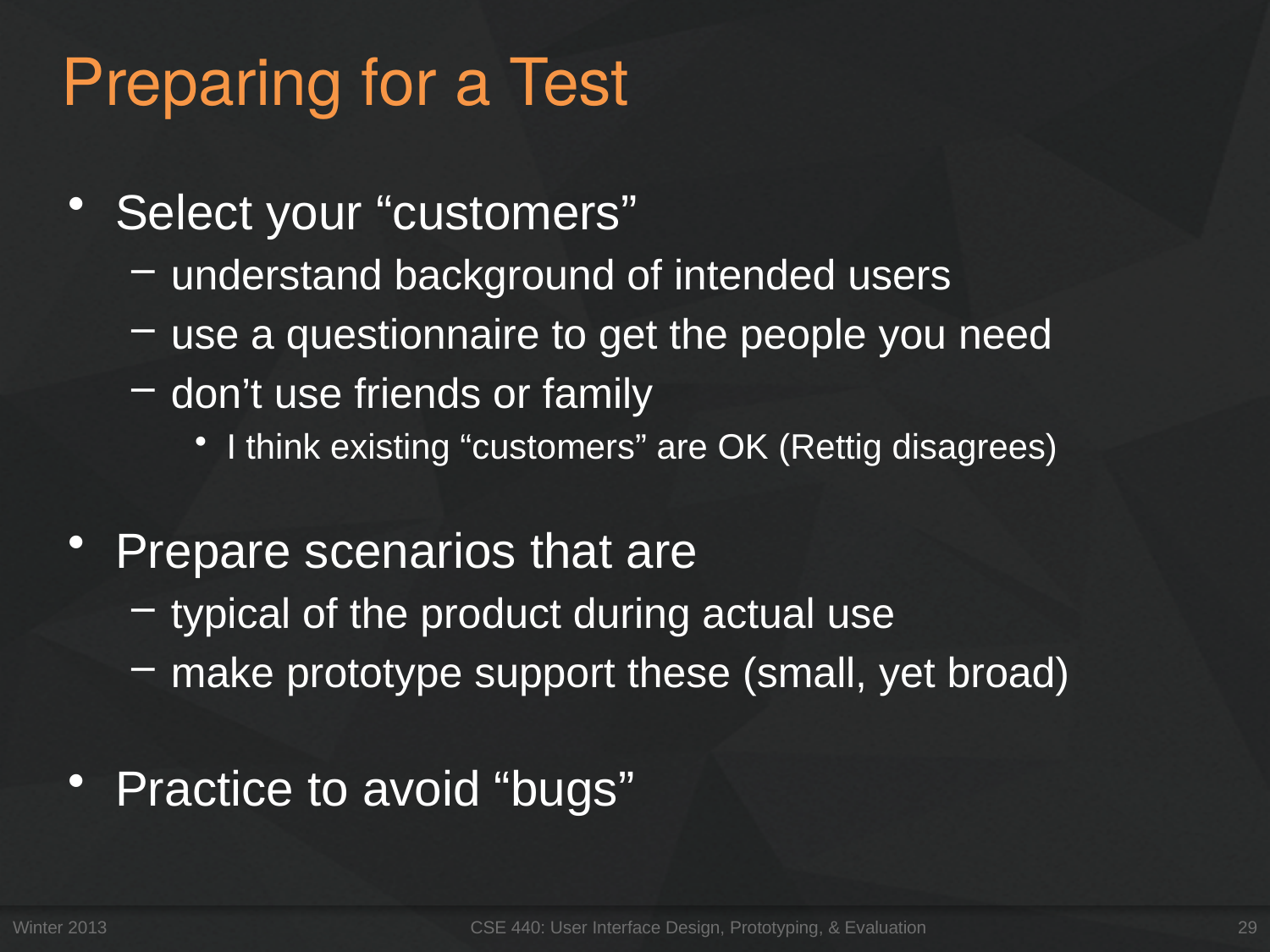

# Preparing for a Test
Select your “customers”
understand background of intended users
use a questionnaire to get the people you need
don’t use friends or family
I think existing “customers” are OK (Rettig disagrees)
Prepare scenarios that are
typical of the product during actual use
make prototype support these (small, yet broad)
Practice to avoid “bugs”
Winter 2013
CSE 440: User Interface Design, Prototyping, & Evaluation
29